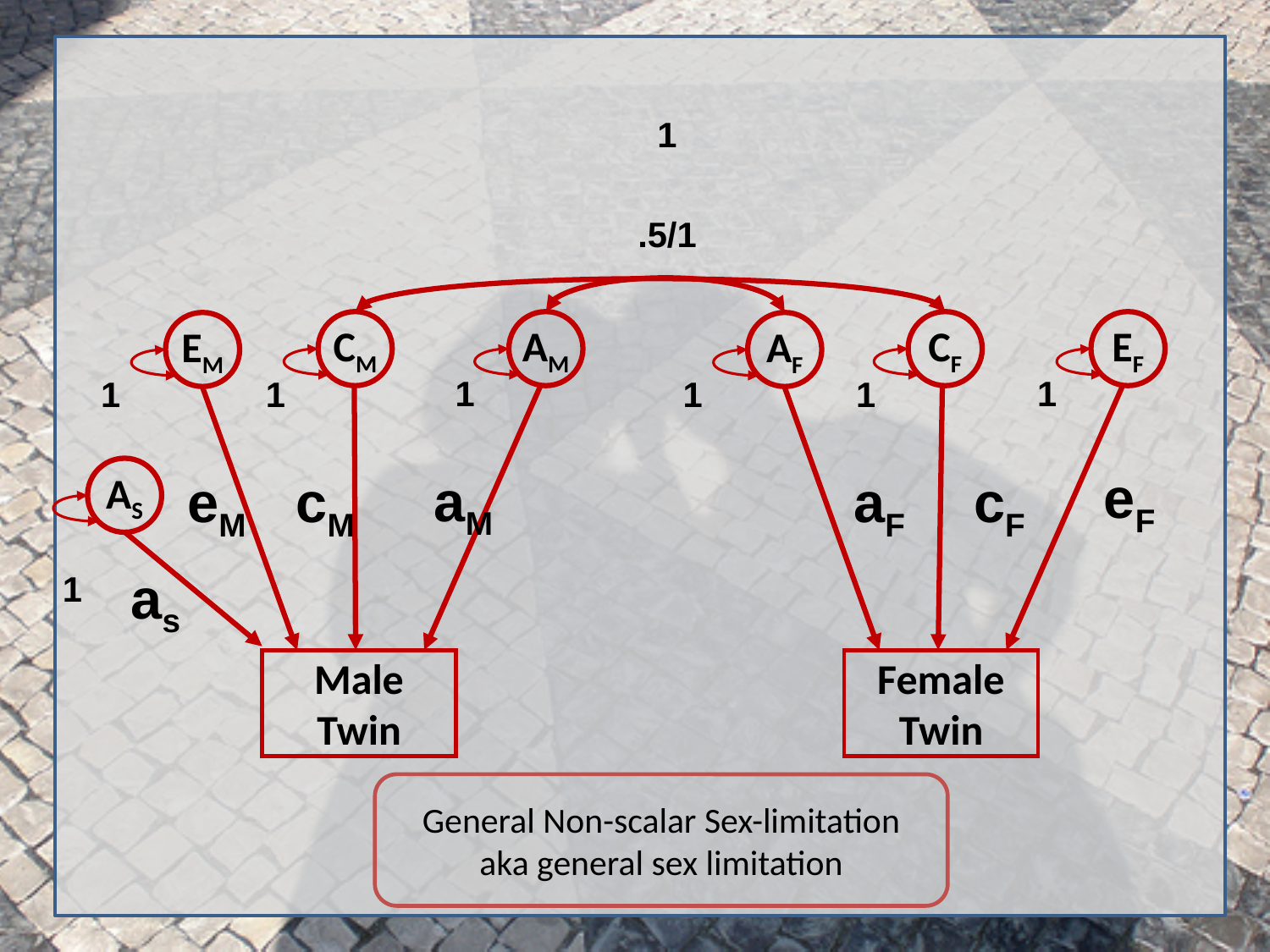

1
.5/1
CM
AM
CF
EF
EM
AF
1
1
1
1
1
1

eF
aM
eM
cM
aF
cF
Male
Twin
Female
Twin
AS

as
1
General Non-scalar Sex-limitation
aka general sex limitation